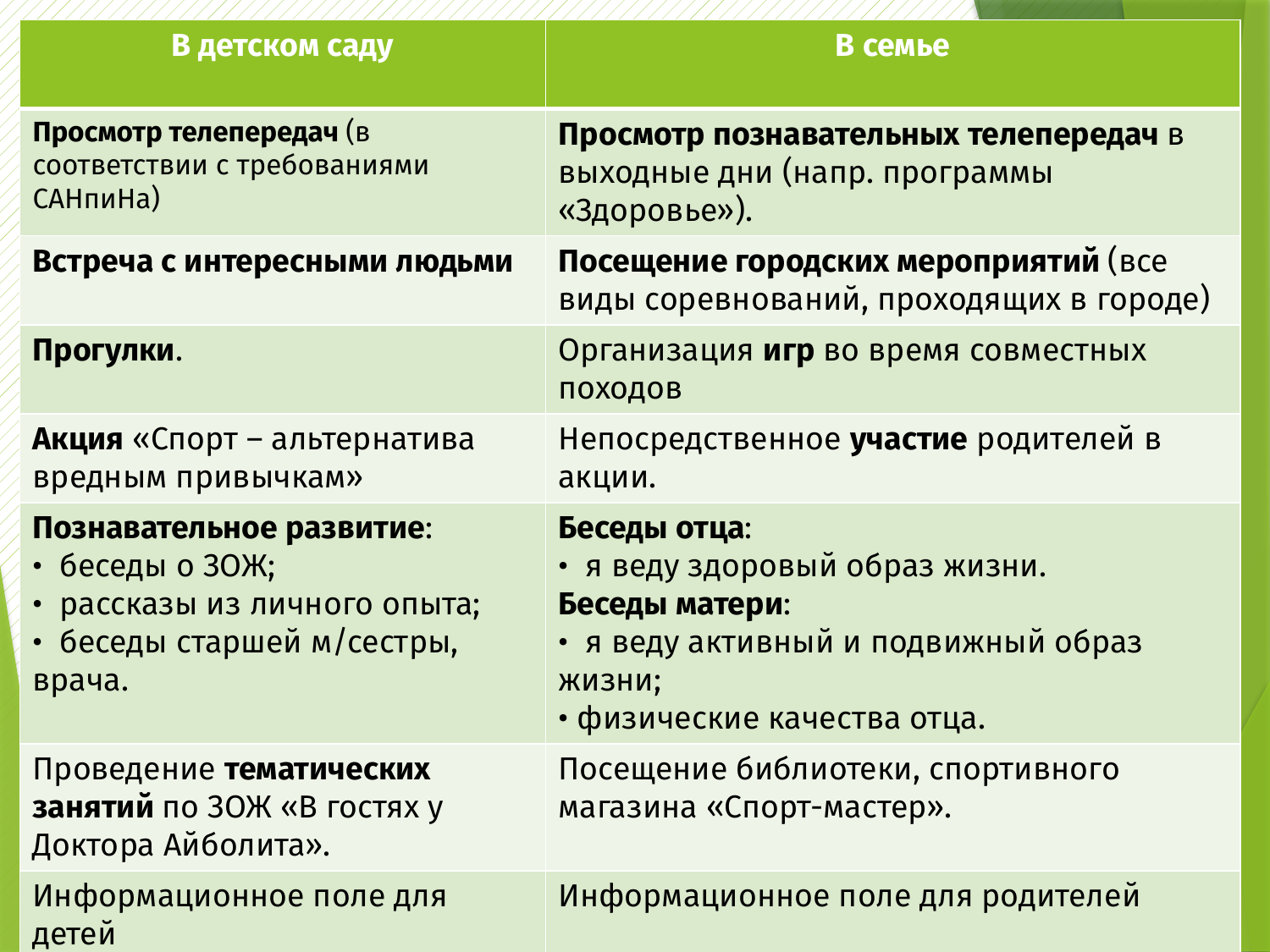

| В детском саду | В семье |
| --- | --- |
| Просмотр телепередач (в соответствии с требованиями САНпиНа) | Просмотр познавательных телепередач в выходные дни (напр. программы «Здоровье»). |
| Встреча с интересными людьми | Посещение городских мероприятий (все виды соревнований, проходящих в городе) |
| Прогулки. | Организация игр во время совместных походов |
| Акция «Спорт – альтернатива вредным привычкам» | Непосредственное участие родителей в акции. |
| Познавательное развитие: •  беседы о ЗОЖ; •  рассказы из личного опыта; •  беседы старшей м/сестры, врача. | Беседы отца: •  я веду здоровый образ жизни. Беседы матери: •  я веду активный и подвижный образ жизни; • физические качества отца. |
| Проведение тематических занятий по ЗОЖ «В гостях у Доктора Айболита». | Посещение библиотеки, спортивного магазина «Спорт-мастер». |
| Информационное поле для детей | Информационное поле для родителей |